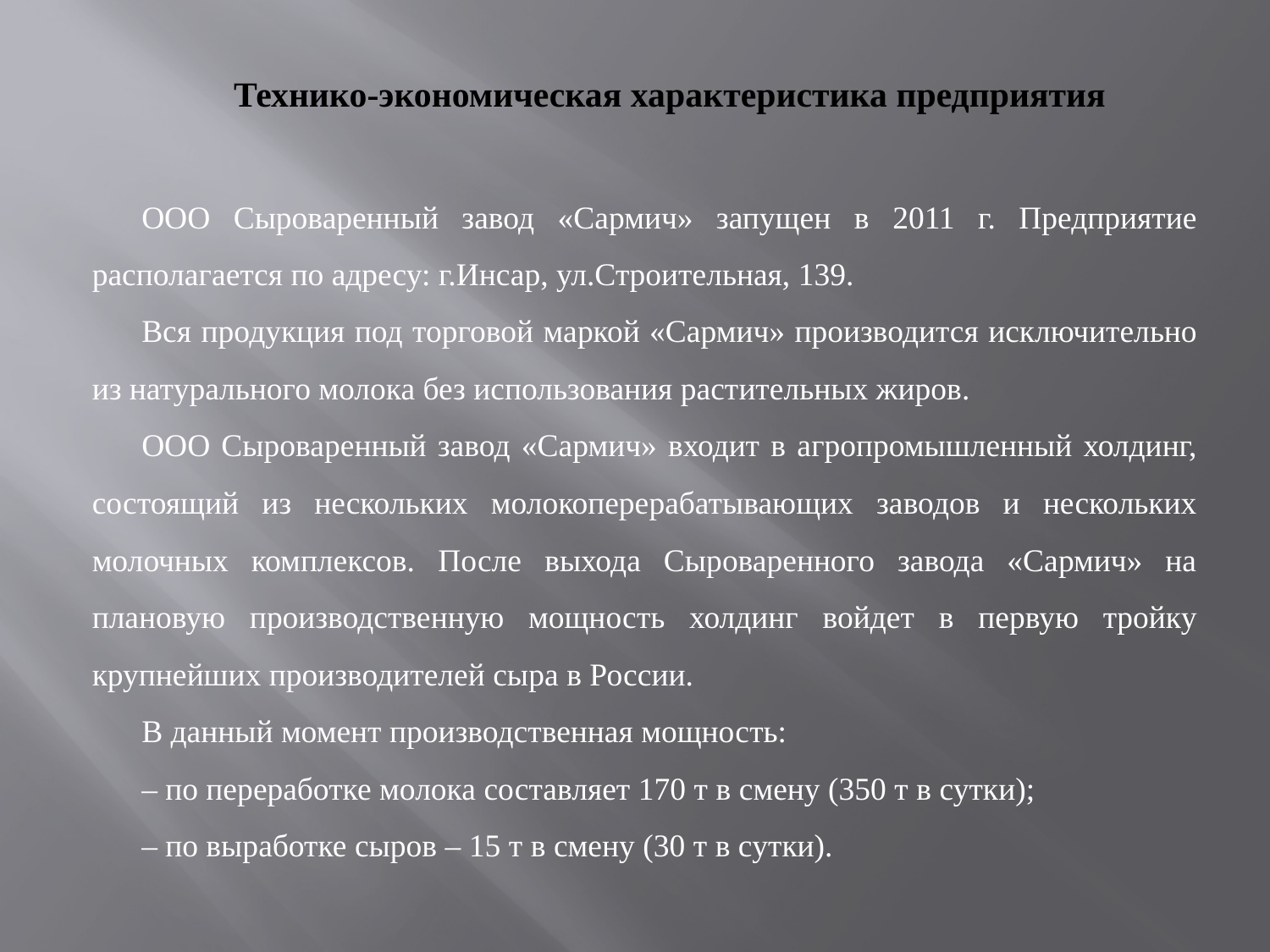

Технико-экономическая характеристика предприятия

ООО Сыроваренный завод «Сармич» запущен в 2011 г. Предприятие располагается по адресу: г.Инсар, ул.Строительная, 139.
Вся продукция под торговой маркой «Сармич» производится исключительно из натурального молока без использования растительных жиров.
ООО Сыроваренный завод «Сармич» входит в агропромышленный холдинг, состоящий из нескольких молокоперерабатывающих заводов и нескольких молочных комплексов. После выхода Сыроваренного завода «Сармич» на плановую производственную мощность холдинг войдет в первую тройку крупнейших производителей сыра в России.
В данный момент производственная мощность:
– по переработке молока составляет 170 т в смену (350 т в сутки);
– по выработке сыров – 15 т в смену (30 т в сутки).